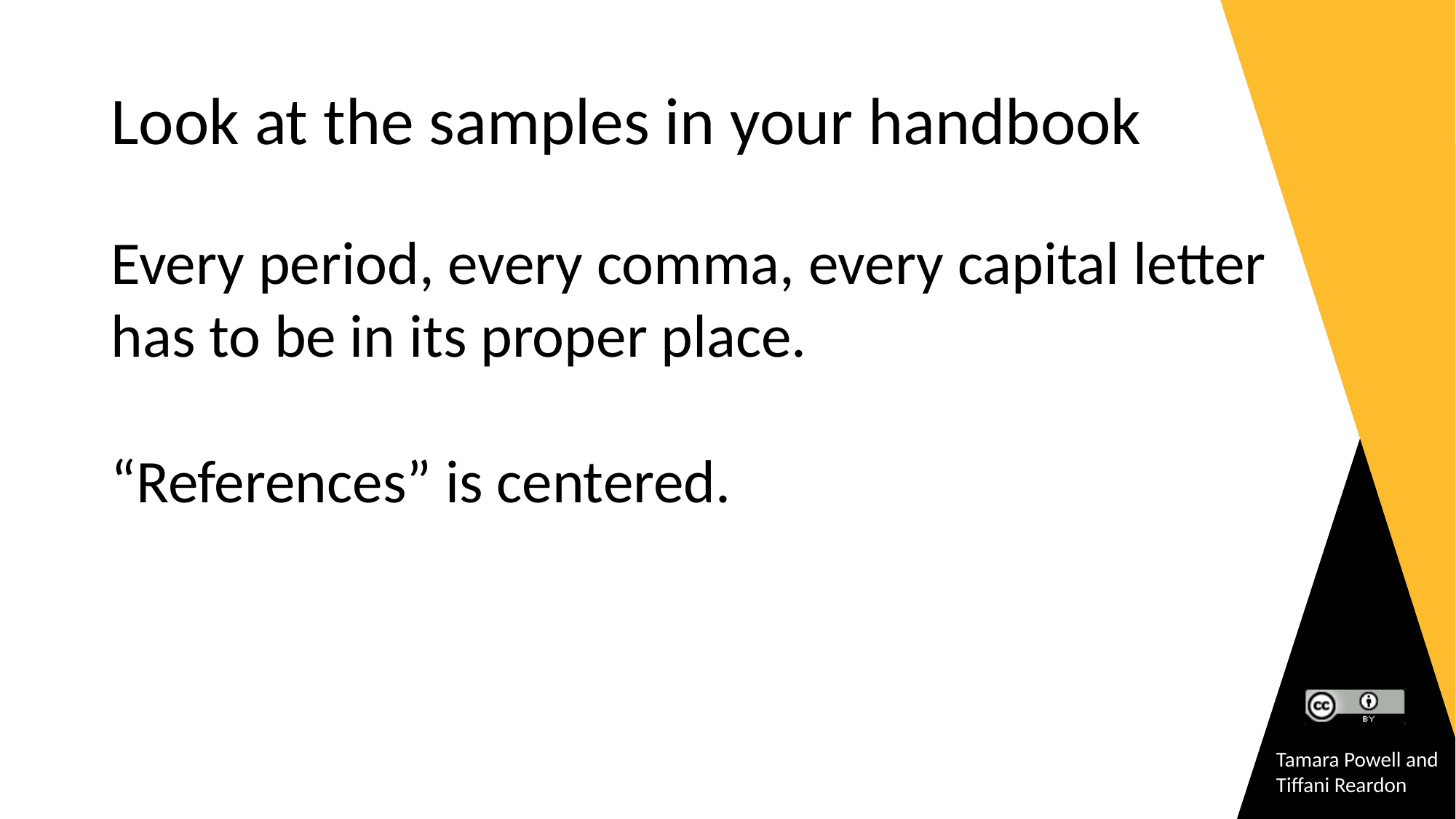

# Look at the samples in your handbook
Every period, every comma, every capital letter has to be in its proper place.

“References” is centered.